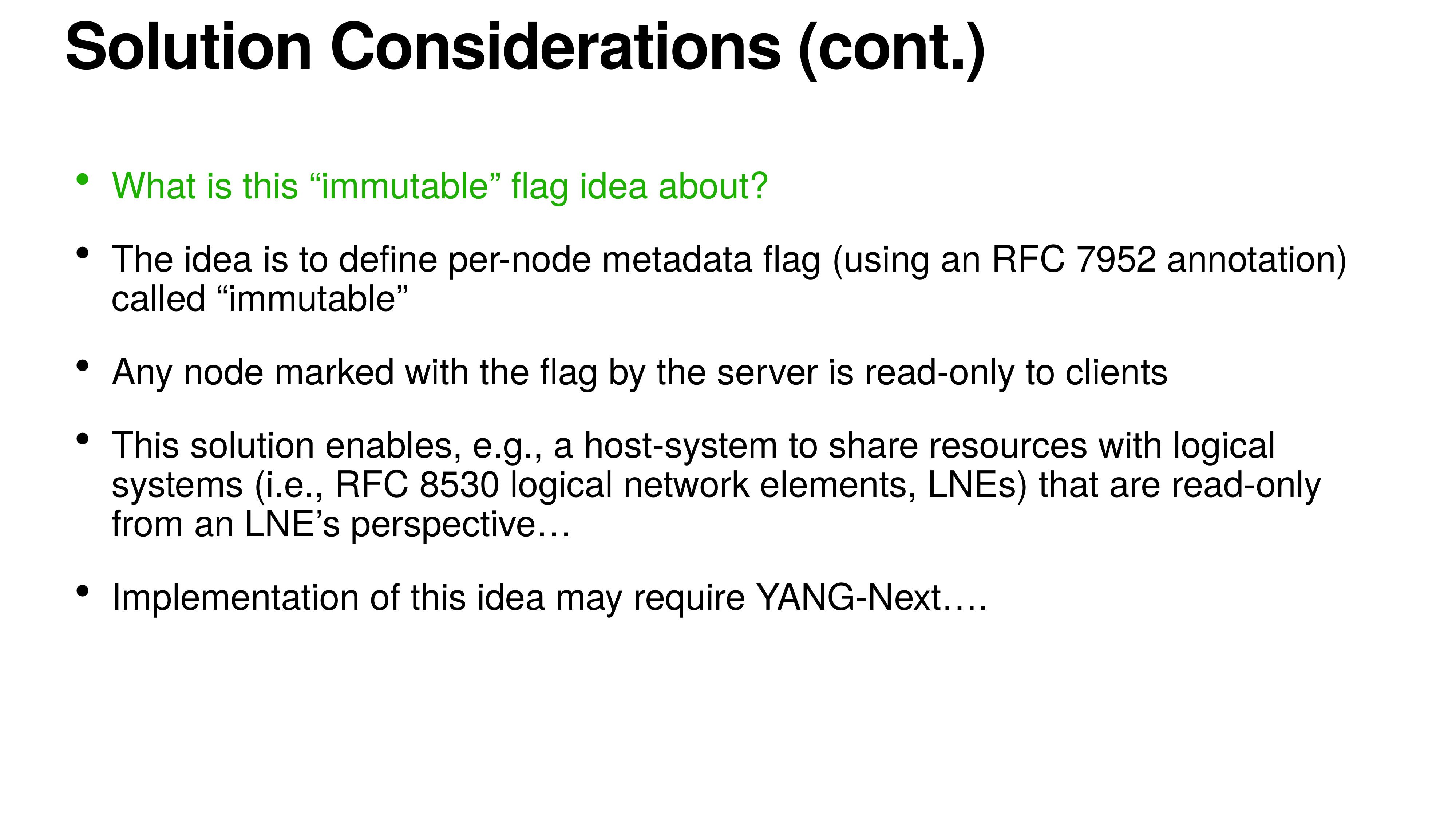

# Solution Considerations (cont.)
What is this “immutable” flag idea about?
The idea is to define per-node metadata flag (using an RFC 7952 annotation) called “immutable”
Any node marked with the flag by the server is read-only to clients
This solution enables, e.g., a host-system to share resources with logical systems (i.e., RFC 8530 logical network elements, LNEs) that are read-only from an LNE’s perspective…
Implementation of this idea may require YANG-Next….
15